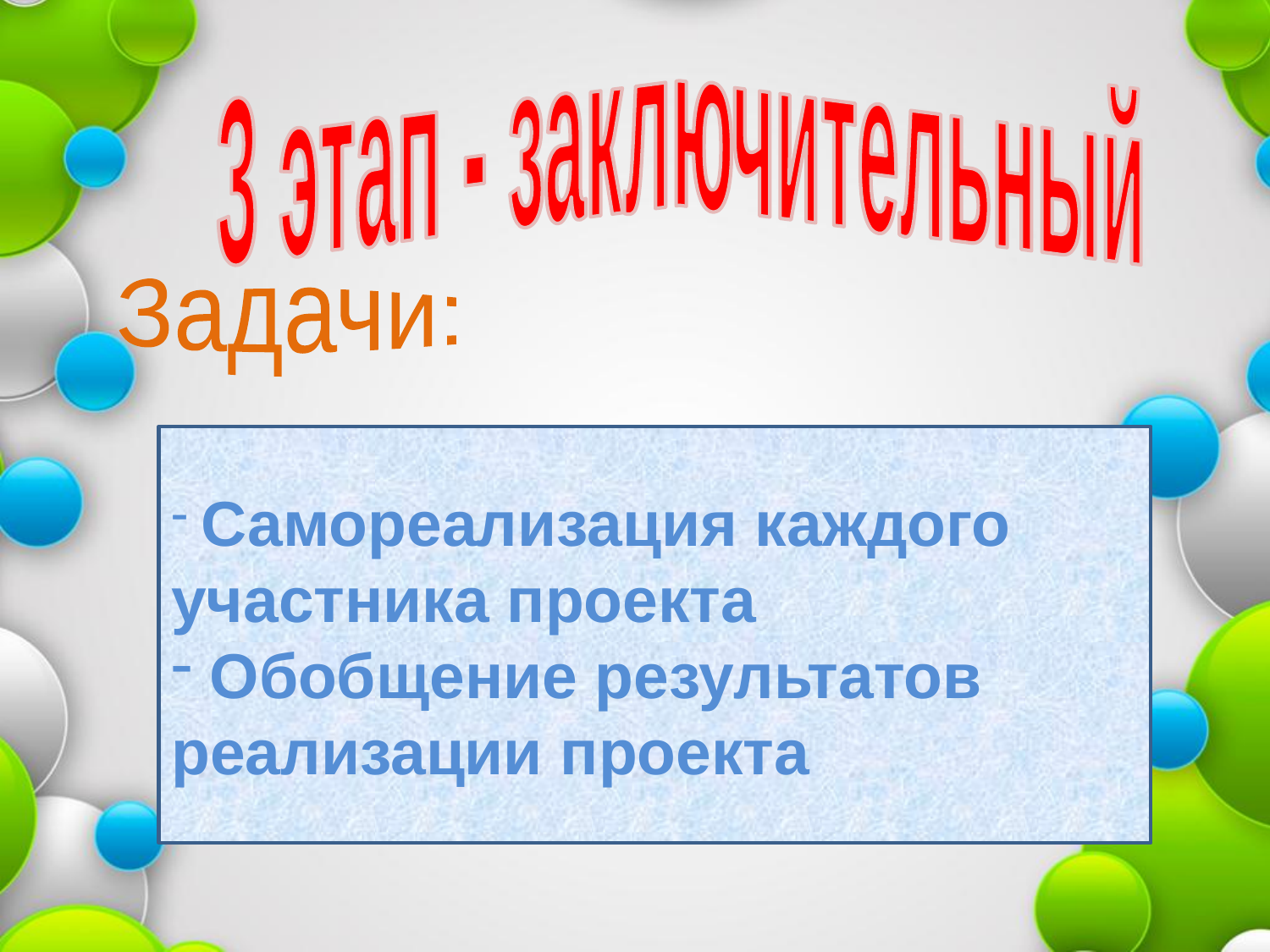

3 этап - заключительный
Задачи:
 Самореализация каждого участника проекта
 Обобщение результатов реализации проекта